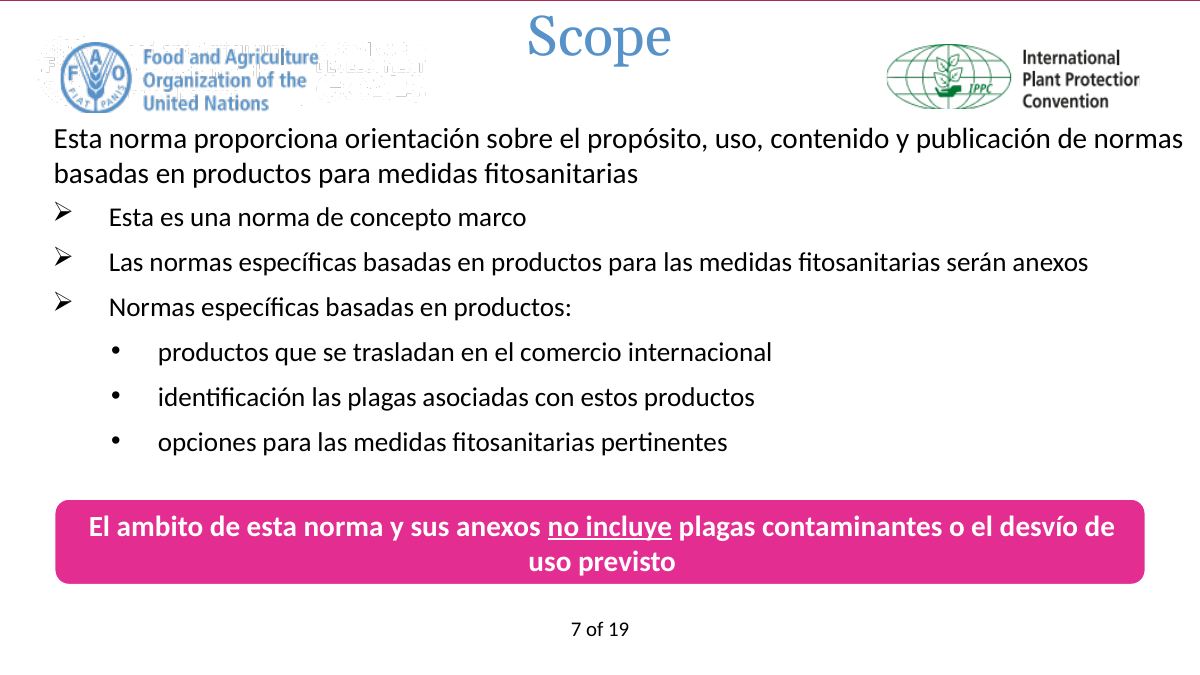

# Scope
Esta norma proporciona orientación sobre el propósito, uso, contenido y publicación de normas basadas en productos para medidas fitosanitarias
Esta es una norma de concepto marco
Las normas específicas basadas en productos para las medidas fitosanitarias serán anexos
Normas específicas basadas en productos:
productos que se trasladan en el comercio internacional
identificación las plagas asociadas con estos productos
opciones para las medidas fitosanitarias pertinentes
El ambito de esta norma y sus anexos no incluye plagas contaminantes o el desvío de uso previsto
7 of 19